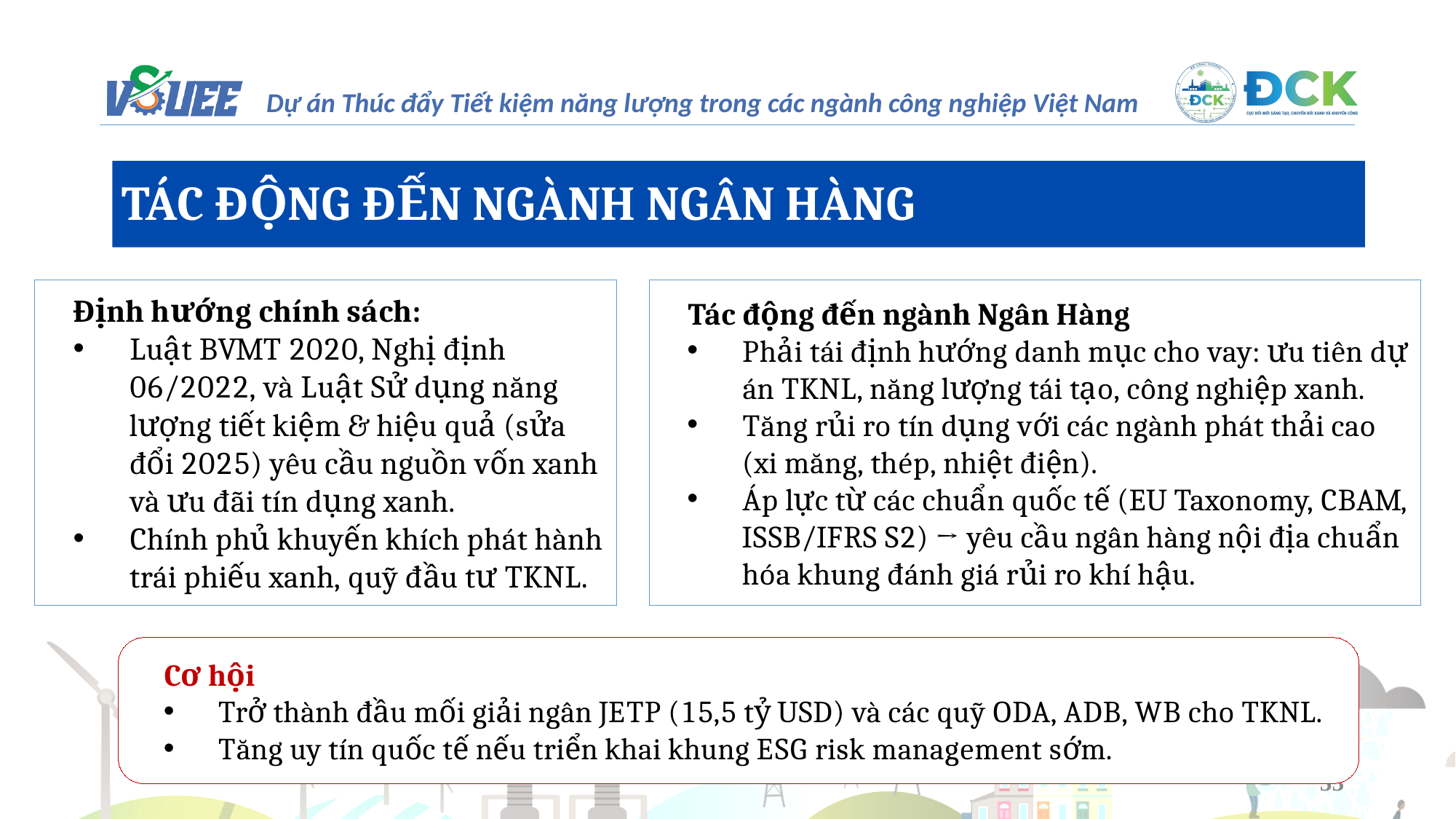

TÁC ĐỘNG ĐẾN NGÀNH NGÂN HÀNG
Tác động đến ngành Ngân Hàng
Phải tái định hướng danh mục cho vay: ưu tiên dự án TKNL, năng lượng tái tạo, công nghiệp xanh.
Tăng rủi ro tín dụng với các ngành phát thải cao (xi măng, thép, nhiệt điện).
Áp lực từ các chuẩn quốc tế (EU Taxonomy, CBAM, ISSB/IFRS S2) → yêu cầu ngân hàng nội địa chuẩn hóa khung đánh giá rủi ro khí hậu.
Định hướng chính sách:
Luật BVMT 2020, Nghị định 06/2022, và Luật Sử dụng năng lượng tiết kiệm & hiệu quả (sửa đổi 2025) yêu cầu nguồn vốn xanh và ưu đãi tín dụng xanh.
Chính phủ khuyến khích phát hành trái phiếu xanh, quỹ đầu tư TKNL.
Cơ hội
Trở thành đầu mối giải ngân JETP (15,5 tỷ USD) và các quỹ ODA, ADB, WB cho TKNL.
Tăng uy tín quốc tế nếu triển khai khung ESG risk management sớm.
33